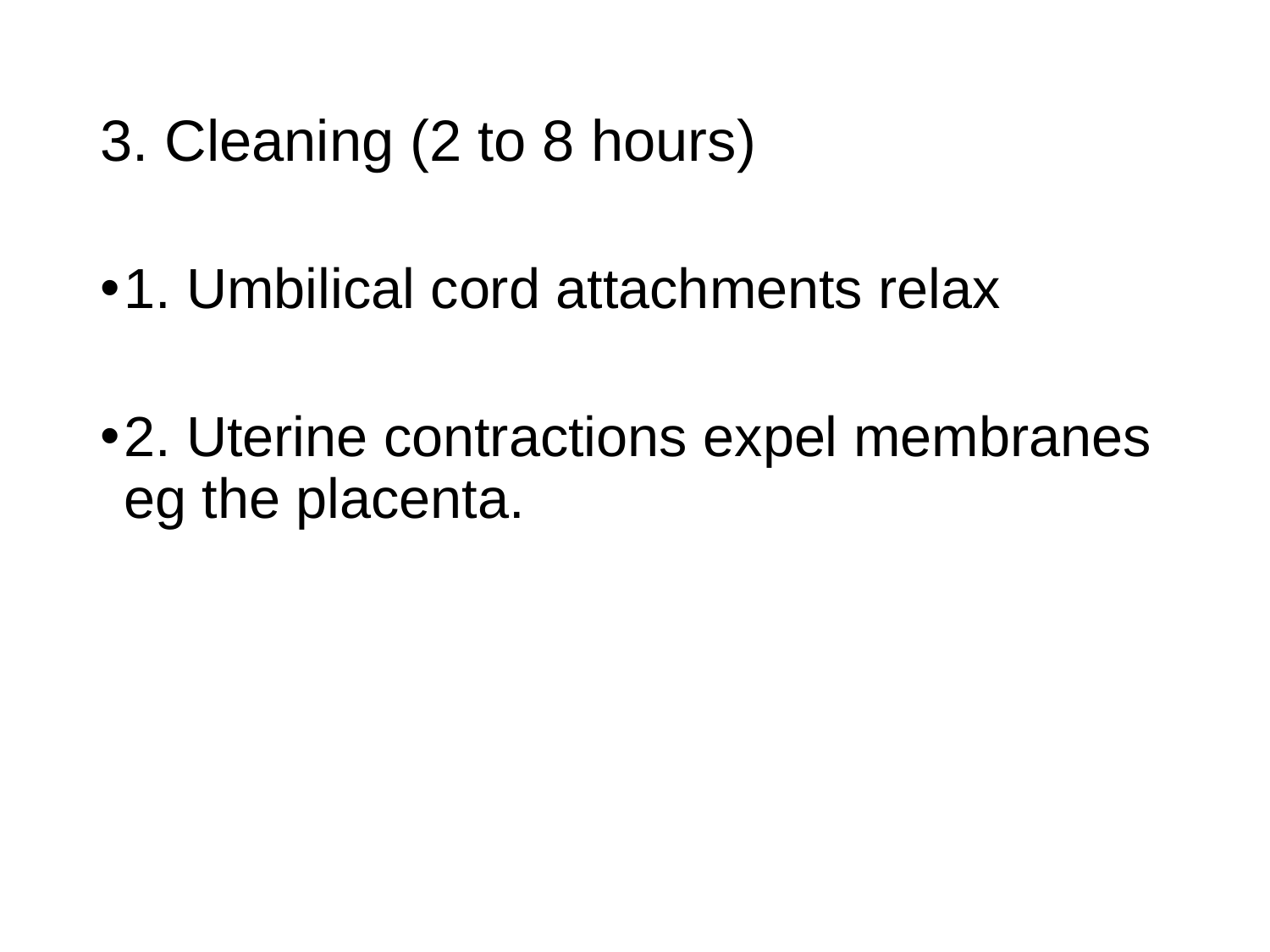

# 3. Cleaning (2 to 8 hours)
1. Umbilical cord attachments relax

2. Uterine contractions expel membranes eg the placenta.